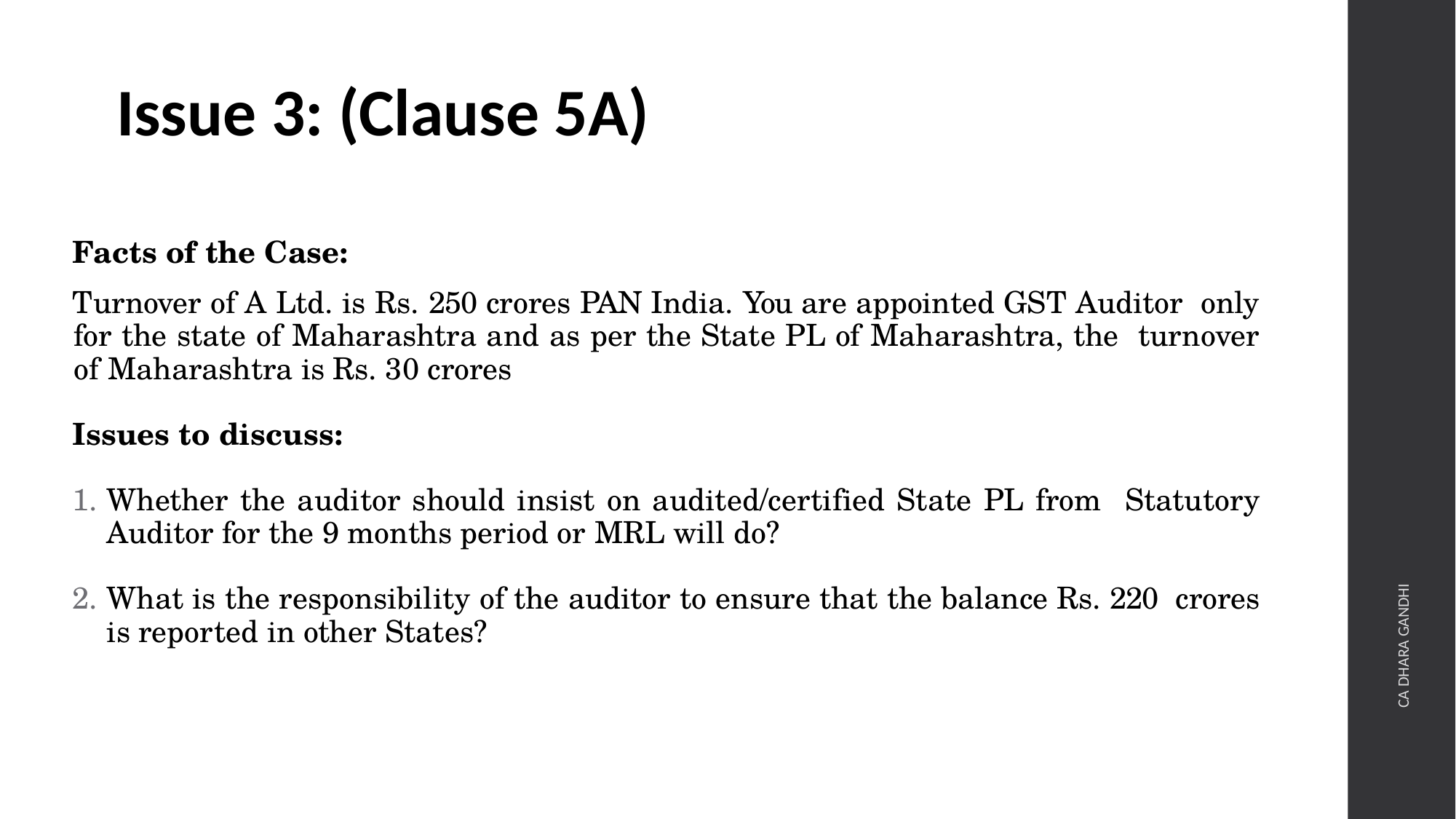

# Issue 3: (Clause 5A)
Facts of the Case:
Turnover of A Ltd. is Rs. 250 crores PAN India. You are appointed GST Auditor  only for the state of Maharashtra and as per the State PL of Maharashtra, the  turnover of Maharashtra is Rs. 30 crores

Issues to discuss:

Whether the auditor should insist on audited/certified State PL from  Statutory Auditor for the 9 months period or MRL will do?

What is the responsibility of the auditor to ensure that the balance Rs. 220  crores is reported in other States?

CA DHARA GANDHI